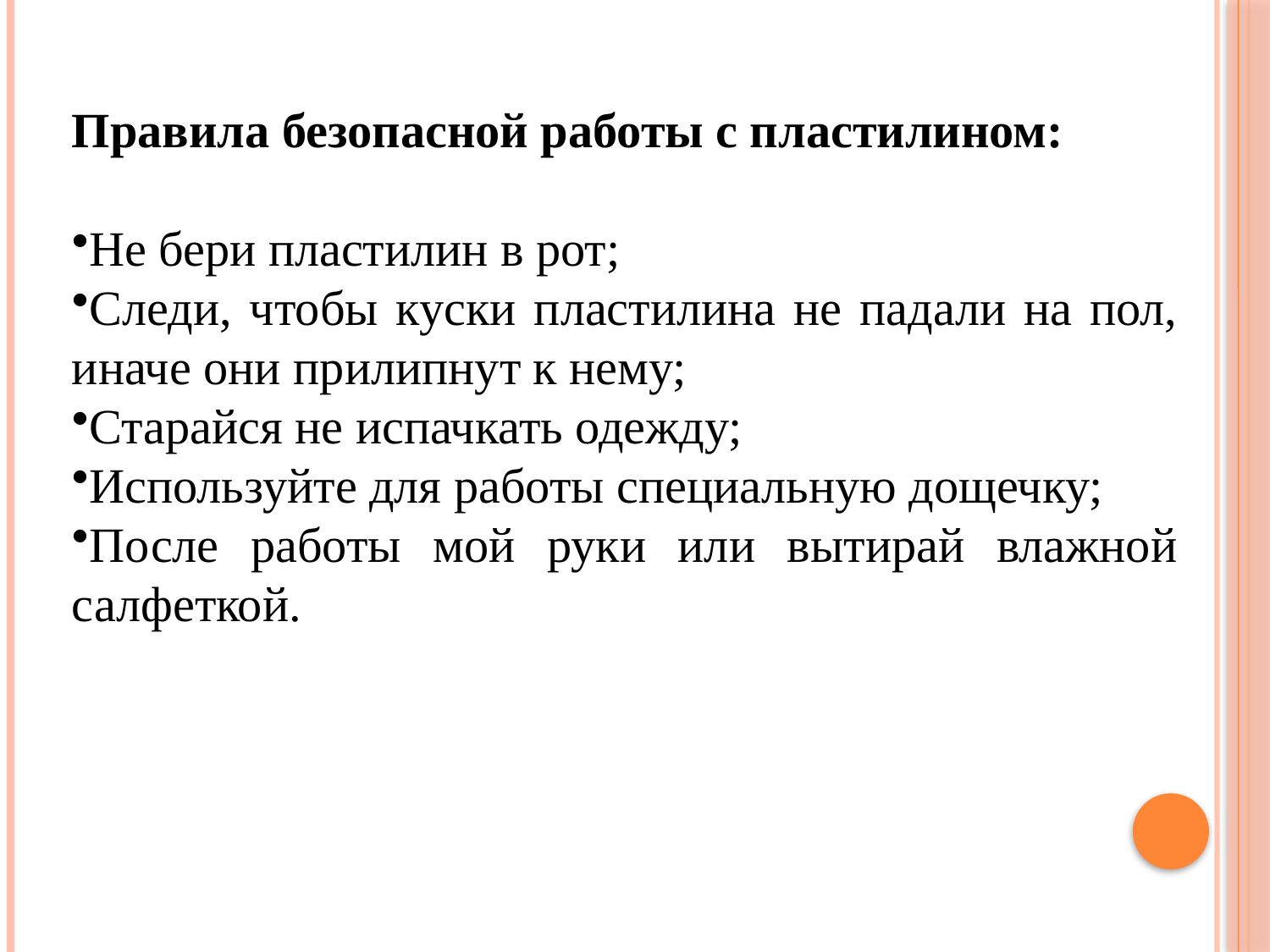

Правила безопасной работы с пластилином:

Не бери пластилин в рот;
Следи, чтобы куски пластилина не падали на пол, иначе они прилипнут к нему;
Старайся не испачкать одежду;
Используйте для работы специальную дощечку;
После работы мой руки или вытирай влажной салфеткой.